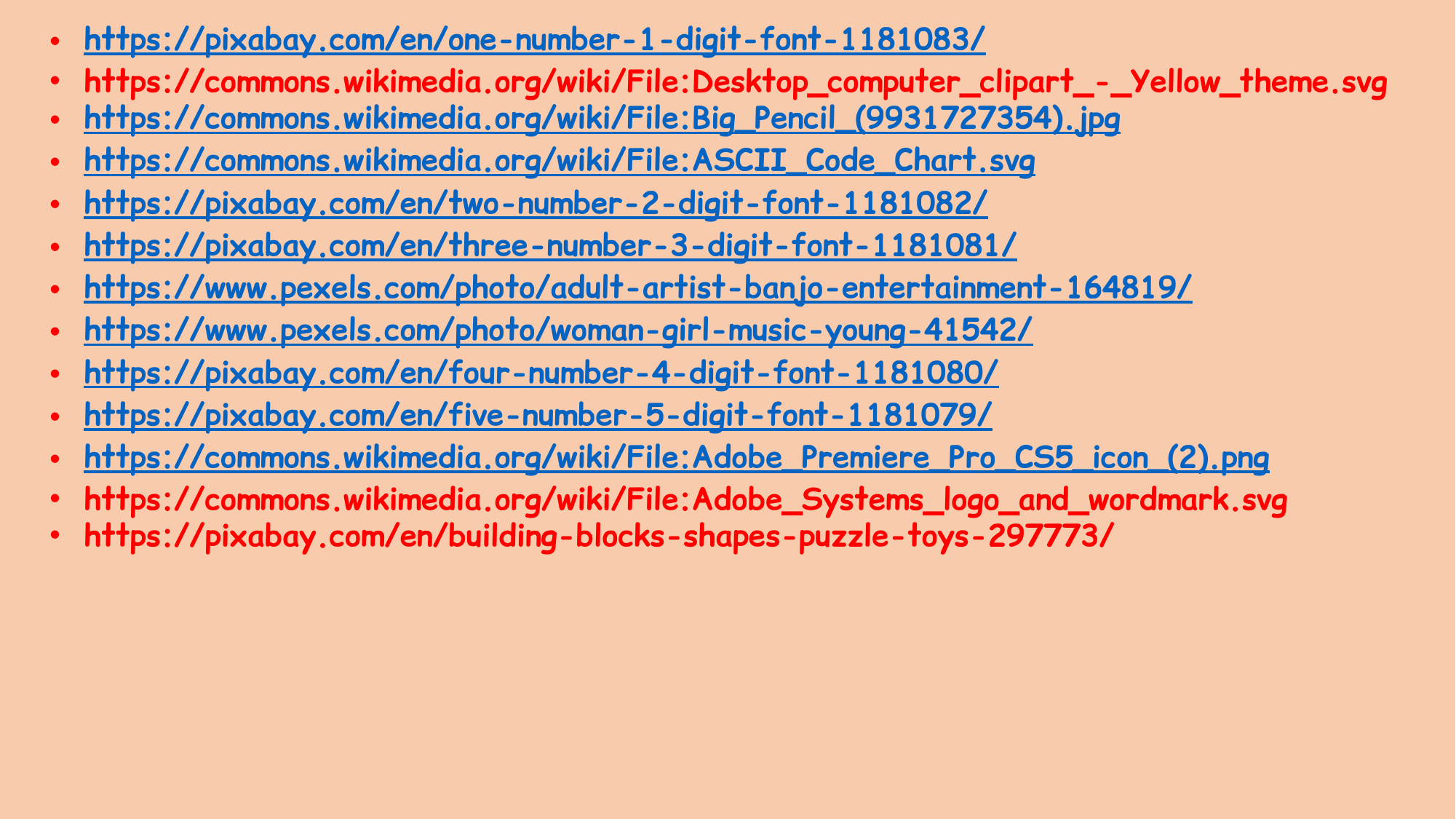

https://pixabay.com/en/one-number-1-digit-font-1181083/
https://commons.wikimedia.org/wiki/File:Desktop_computer_clipart_-_Yellow_theme.svg
https://commons.wikimedia.org/wiki/File:Big_Pencil_(9931727354).jpg
https://commons.wikimedia.org/wiki/File:ASCII_Code_Chart.svg
https://pixabay.com/en/two-number-2-digit-font-1181082/
https://pixabay.com/en/three-number-3-digit-font-1181081/
https://www.pexels.com/photo/adult-artist-banjo-entertainment-164819/
https://www.pexels.com/photo/woman-girl-music-young-41542/
https://pixabay.com/en/four-number-4-digit-font-1181080/
https://pixabay.com/en/five-number-5-digit-font-1181079/
https://commons.wikimedia.org/wiki/File:Adobe_Premiere_Pro_CS5_icon_(2).png
https://commons.wikimedia.org/wiki/File:Adobe_Systems_logo_and_wordmark.svg
https://pixabay.com/en/building-blocks-shapes-puzzle-toys-297773/